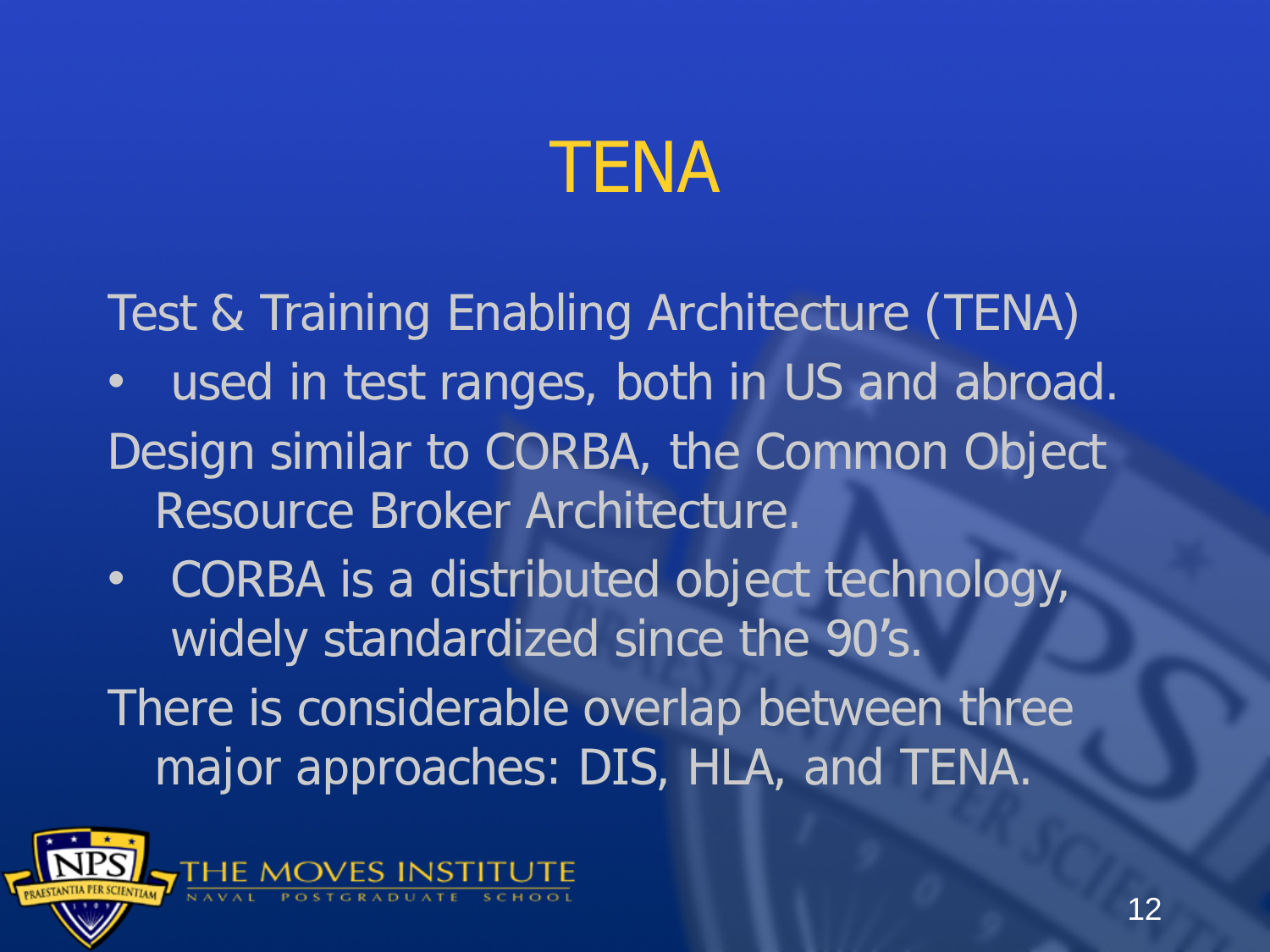

# TENA
Test & Training Enabling Architecture (TENA)
used in test ranges, both in US and abroad.
Design similar to CORBA, the Common Object Resource Broker Architecture.
CORBA is a distributed object technology, widely standardized since the 90’s.
There is considerable overlap between three major approaches: DIS, HLA, and TENA.
12